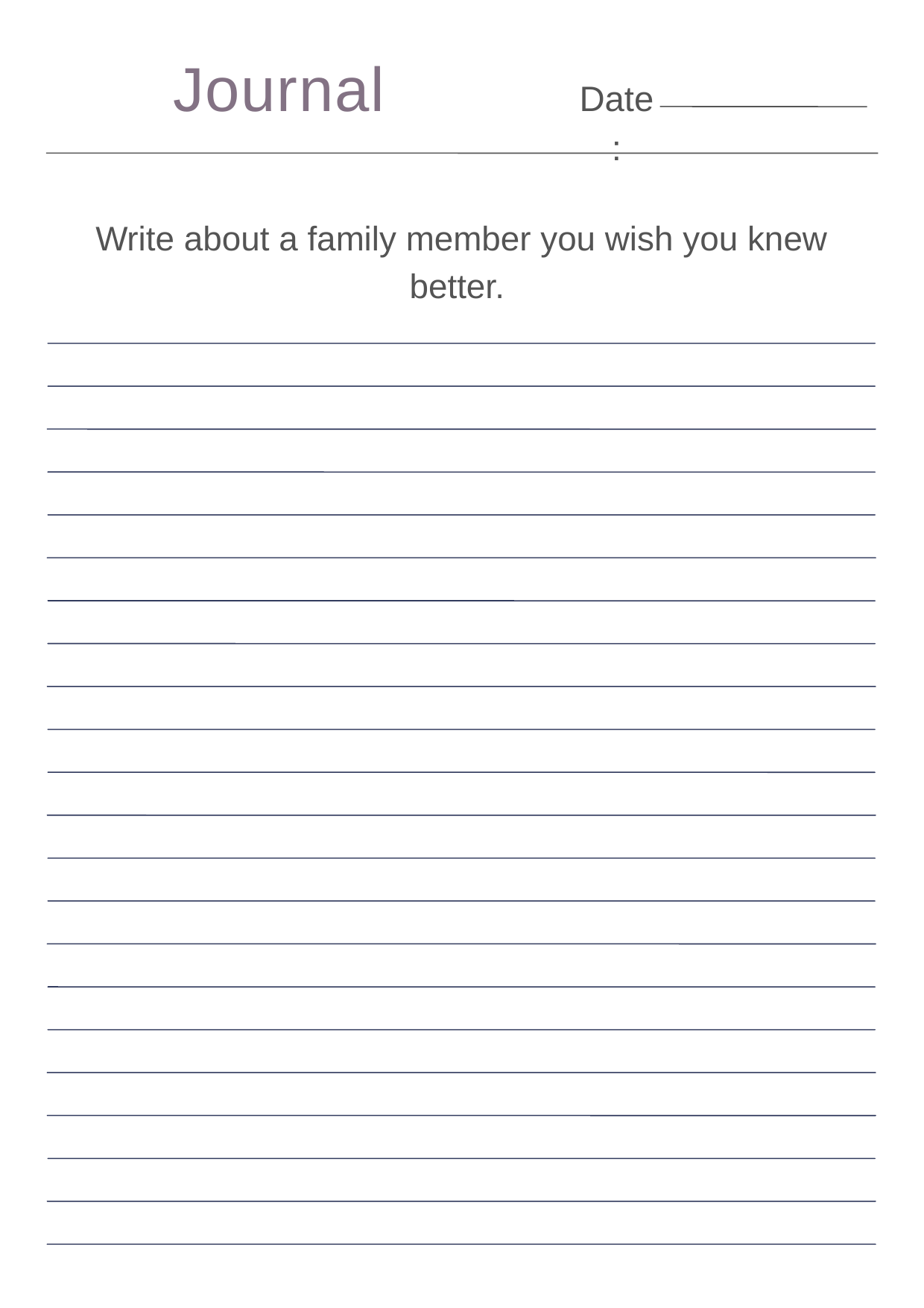

Journal
Date:

Write about a family member you wish you knew better.